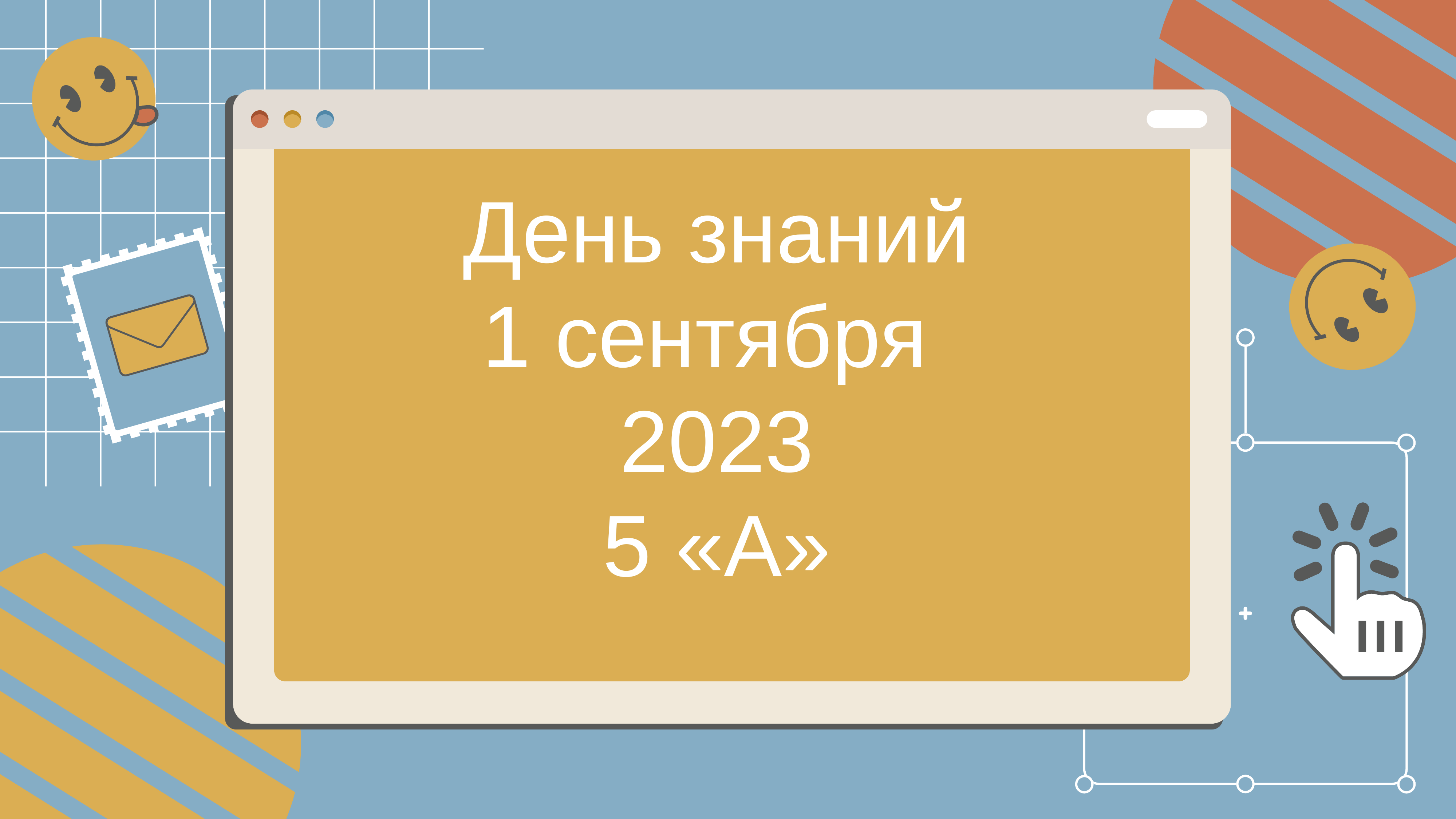

День знаний
1 сентября
2023
5 «А»